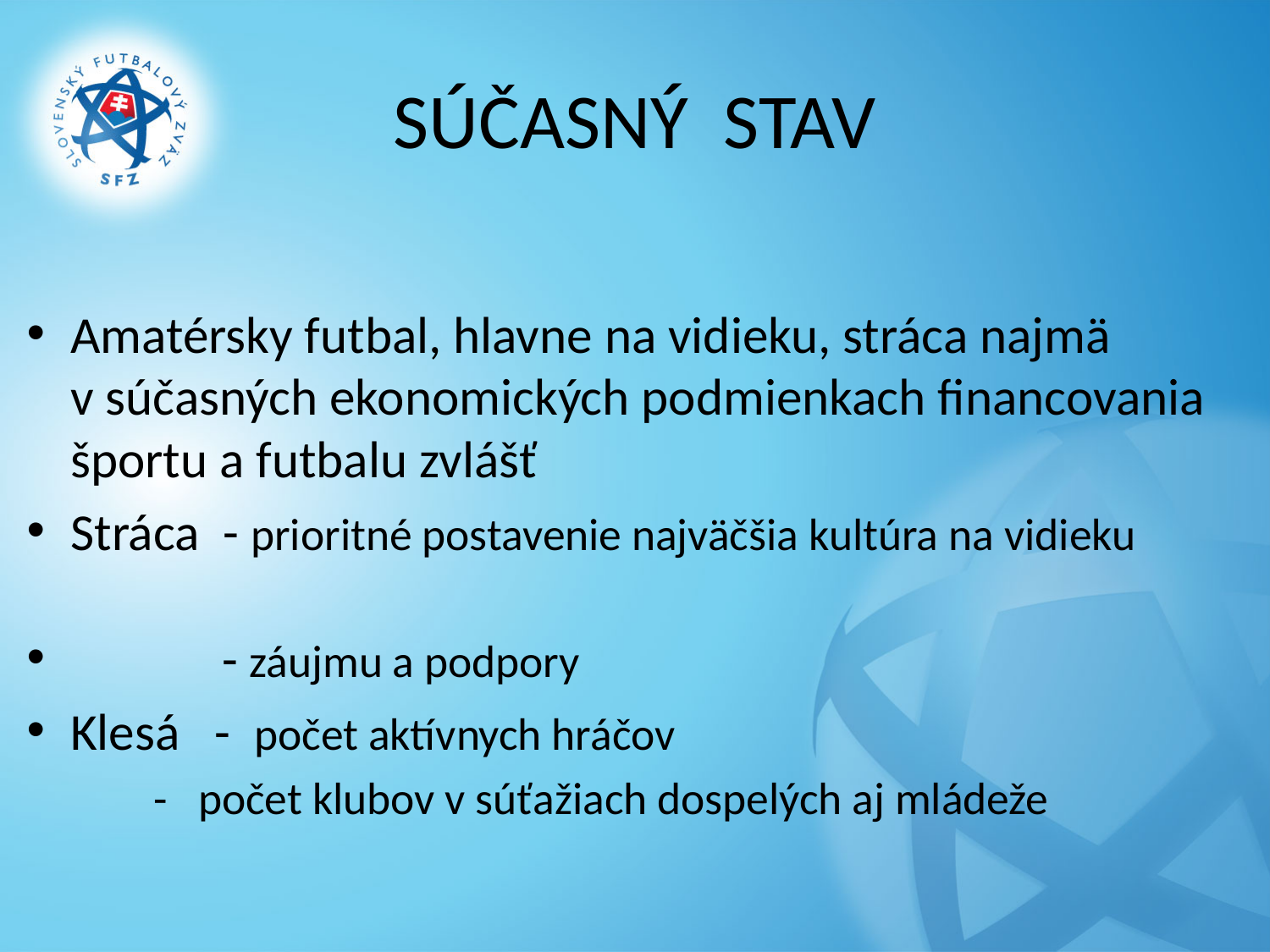

# SÚČASNÝ  STAV

Amatérsky futbal, hlavne na vidieku, stráca najmä v súčasných ekonomických podmienkach financovania športu a futbalu zvlášť
Stráca  - prioritné postavenie najväčšia kultúra na vidieku
             - záujmu a podpory
Klesá   -  počet aktívnych hráčov
			 -   počet klubov v súťažiach dospelých aj mládeže